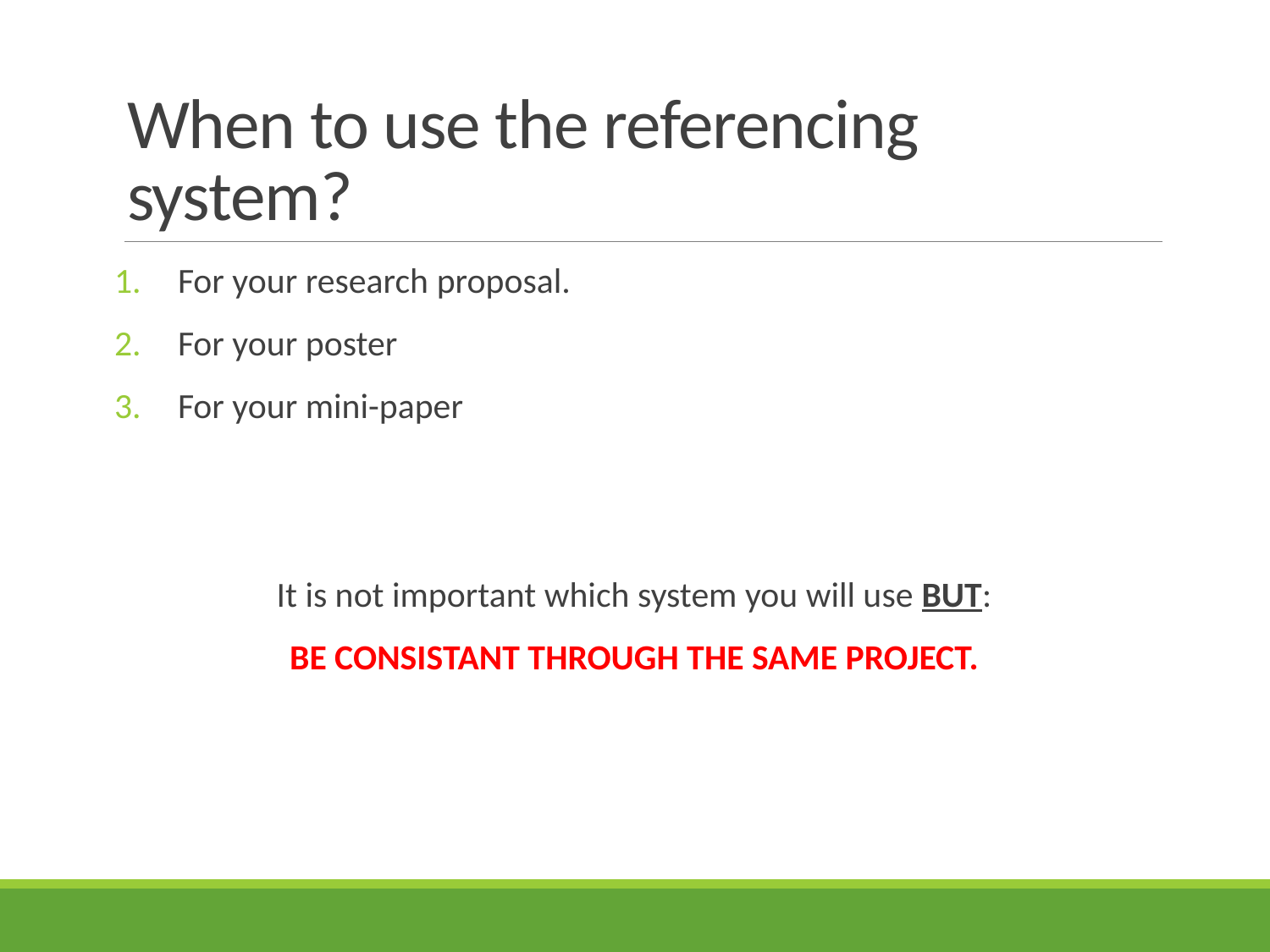

# When to use the referencing system?
For your research proposal.
For your poster
For your mini-paper

It is not important which system you will use BUT:
BE CONSISTANT THROUGH THE SAME PROJECT.